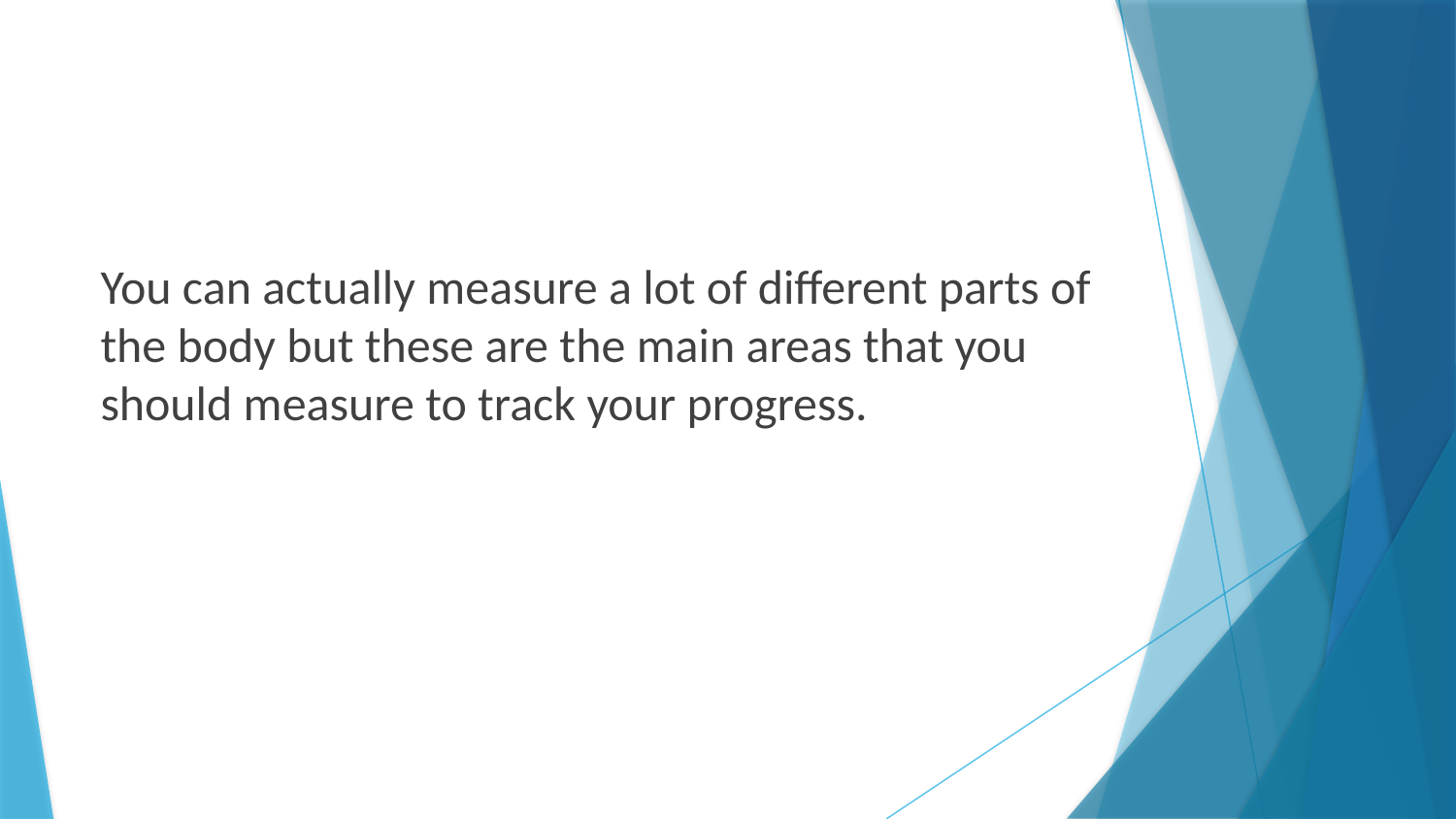

You can actually measure a lot of different parts of the body but these are the main areas that you should measure to track your progress.